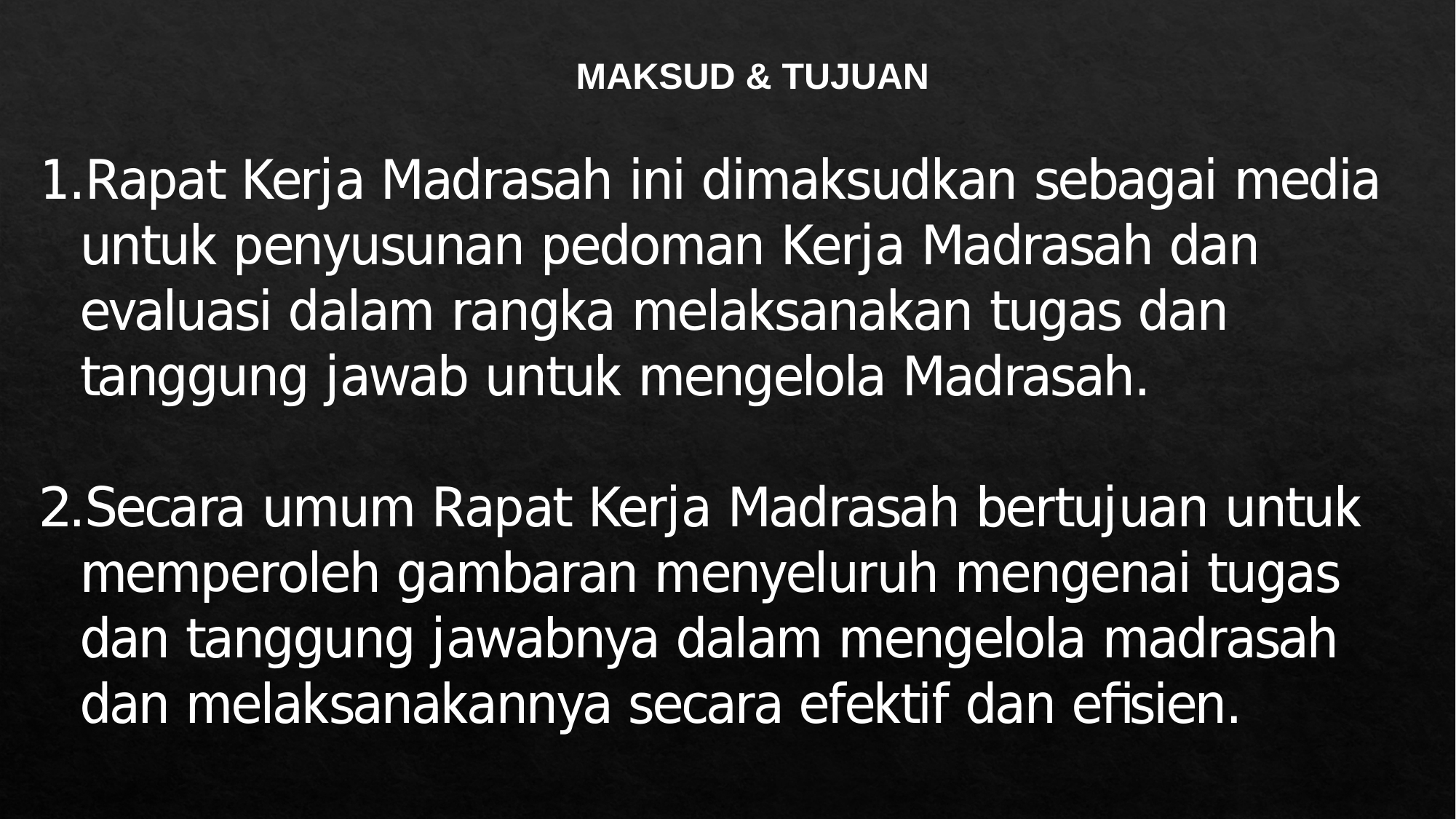

MAKSUD & TUJUAN
Rapat Kerja Madrasah ini dimaksudkan sebagai media untuk penyusunan pedoman Kerja Madrasah dan evaluasi dalam rangka melaksanakan tugas dan tanggung jawab untuk mengelola Madrasah.

Secara umum Rapat Kerja Madrasah bertujuan untuk memperoleh gambaran menyeluruh mengenai tugas dan tanggung jawabnya dalam mengelola madrasah dan melaksanakannya secara efektif dan efisien.